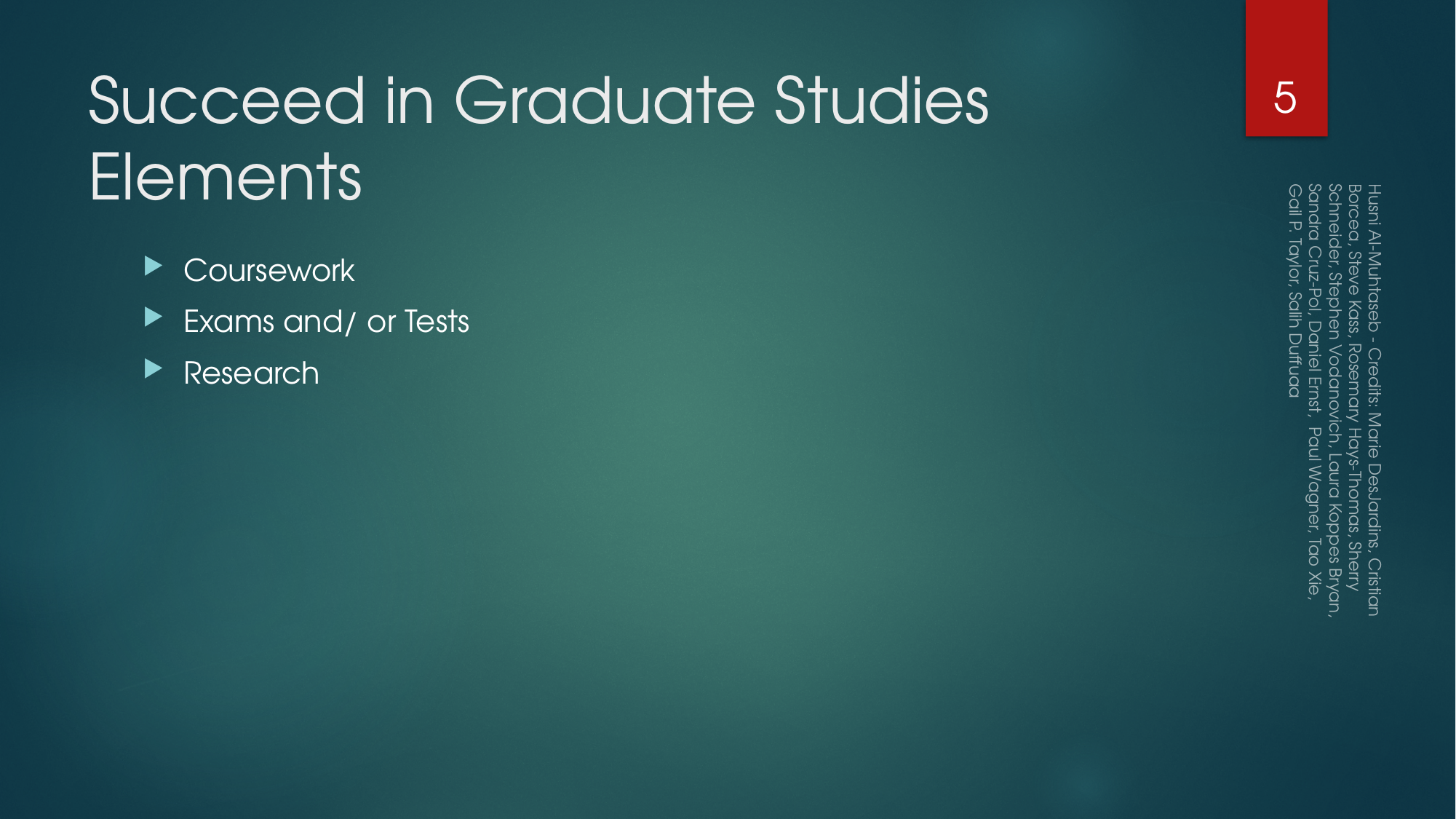

5
# Succeed in Graduate Studies Elements
Coursework
Exams and/ or Tests
Research

Husni Al-Muhtaseb - Credits: Marie DesJardins, Cristian Borcea, Steve Kass, Rosemary Hays-Thomas, Sherry Schneider, Stephen Vodanovich, Laura Koppes Bryan, Sandra Cruz-Pol, Daniel Ernst,  Paul Wagner, Tao Xie, Gail P. Taylor, Salih Duffuaa